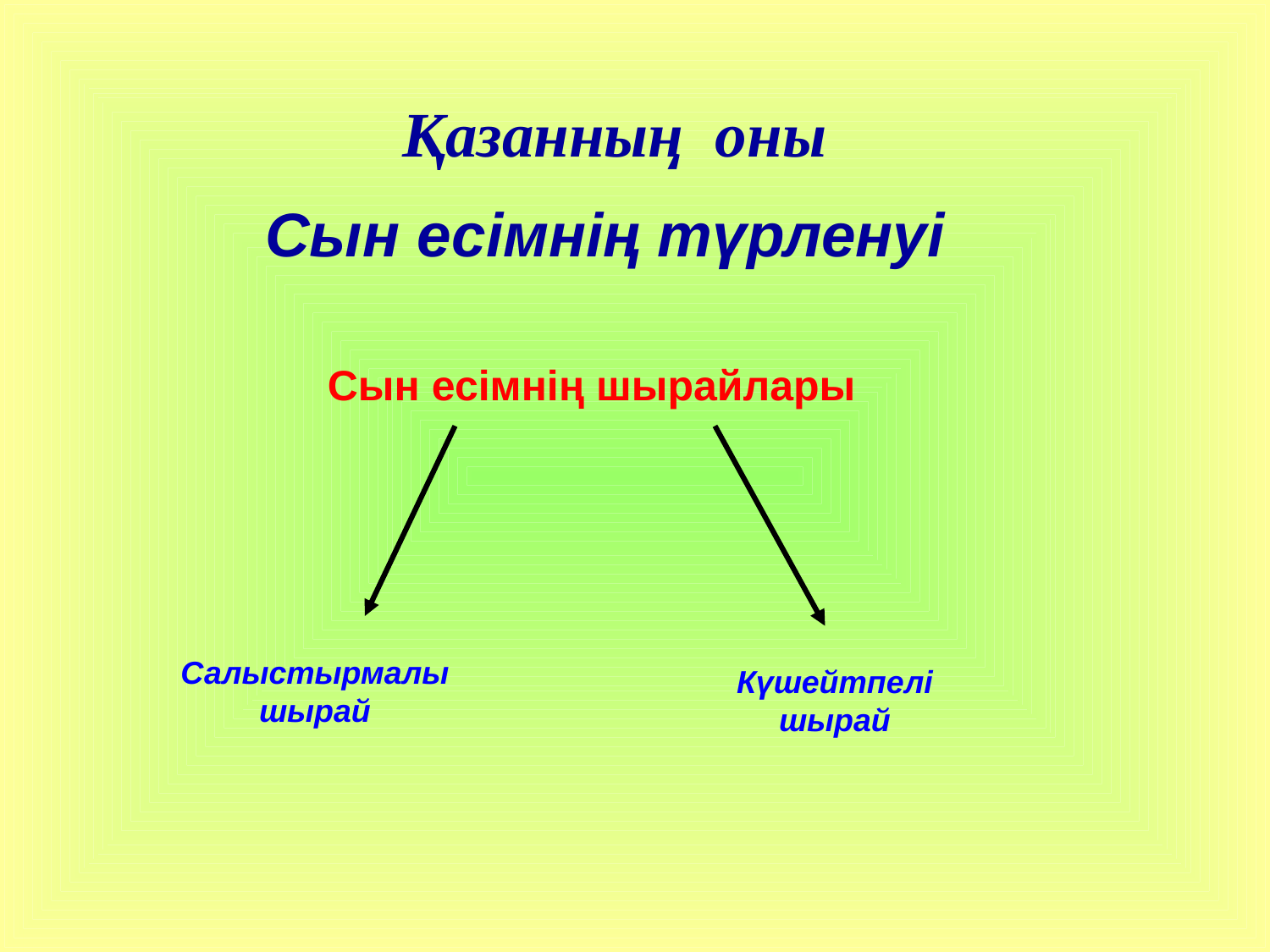

#

Қазанның  оны
Сын есімнің түрленуі
Сын есімнің шырайлары

Салыстырмалы шырай
Күшейтпелі шырай